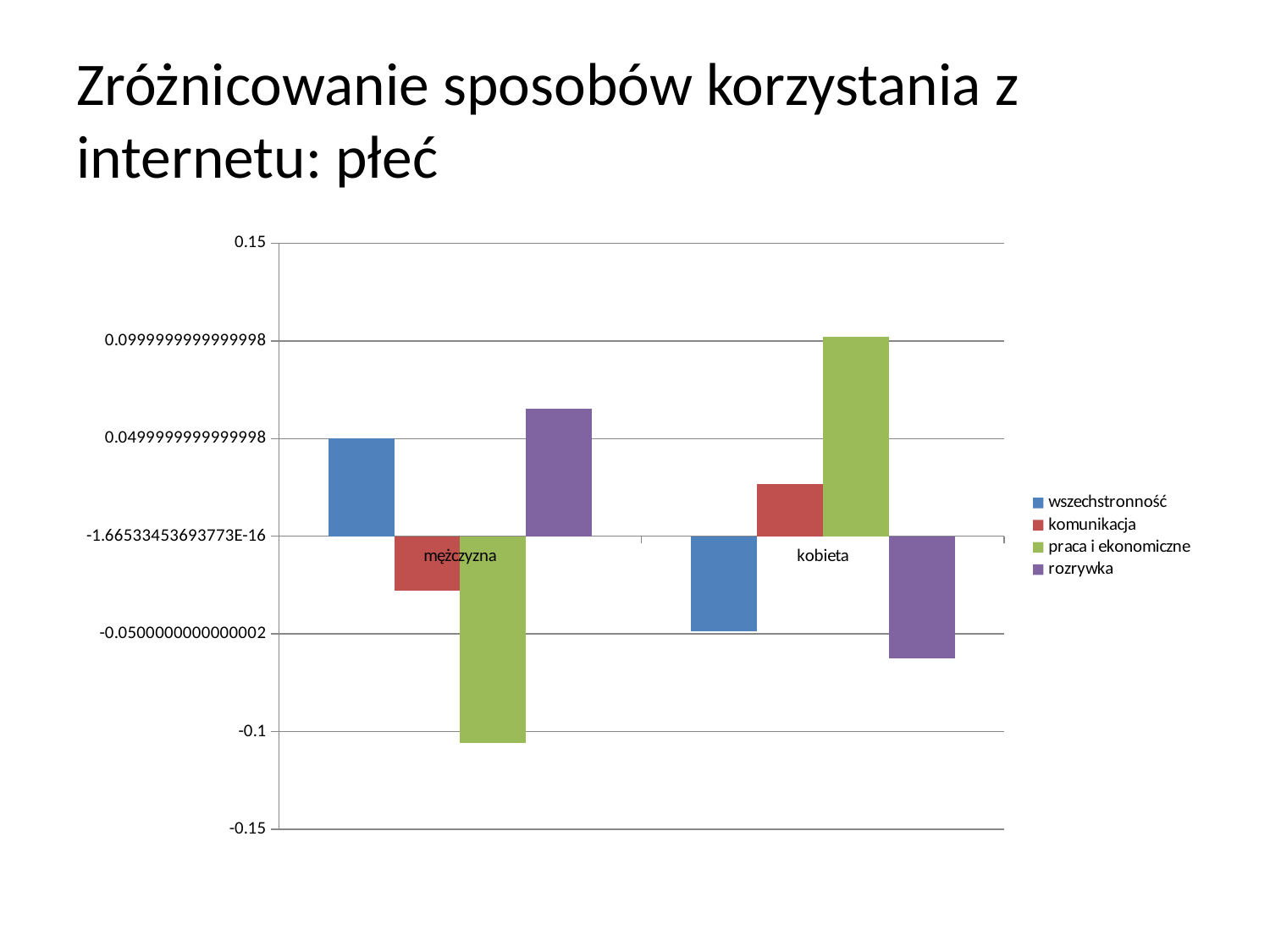

# Zróżnicowanie sposobów korzystania z internetu: płeć

### Chart

| Category | wszechstronność | komunikacja | praca i ekonomiczne | rozrywka |
|---|---|---|---|---|
| mężczyzna | 0.050168600000000035 | -0.027909600000000017 | -0.1057178 | 0.06516260000000006 |
| kobieta | -0.048786200000000036 | 0.026783100000000018 | 0.10199290000000005 | -0.06270110000000001 |